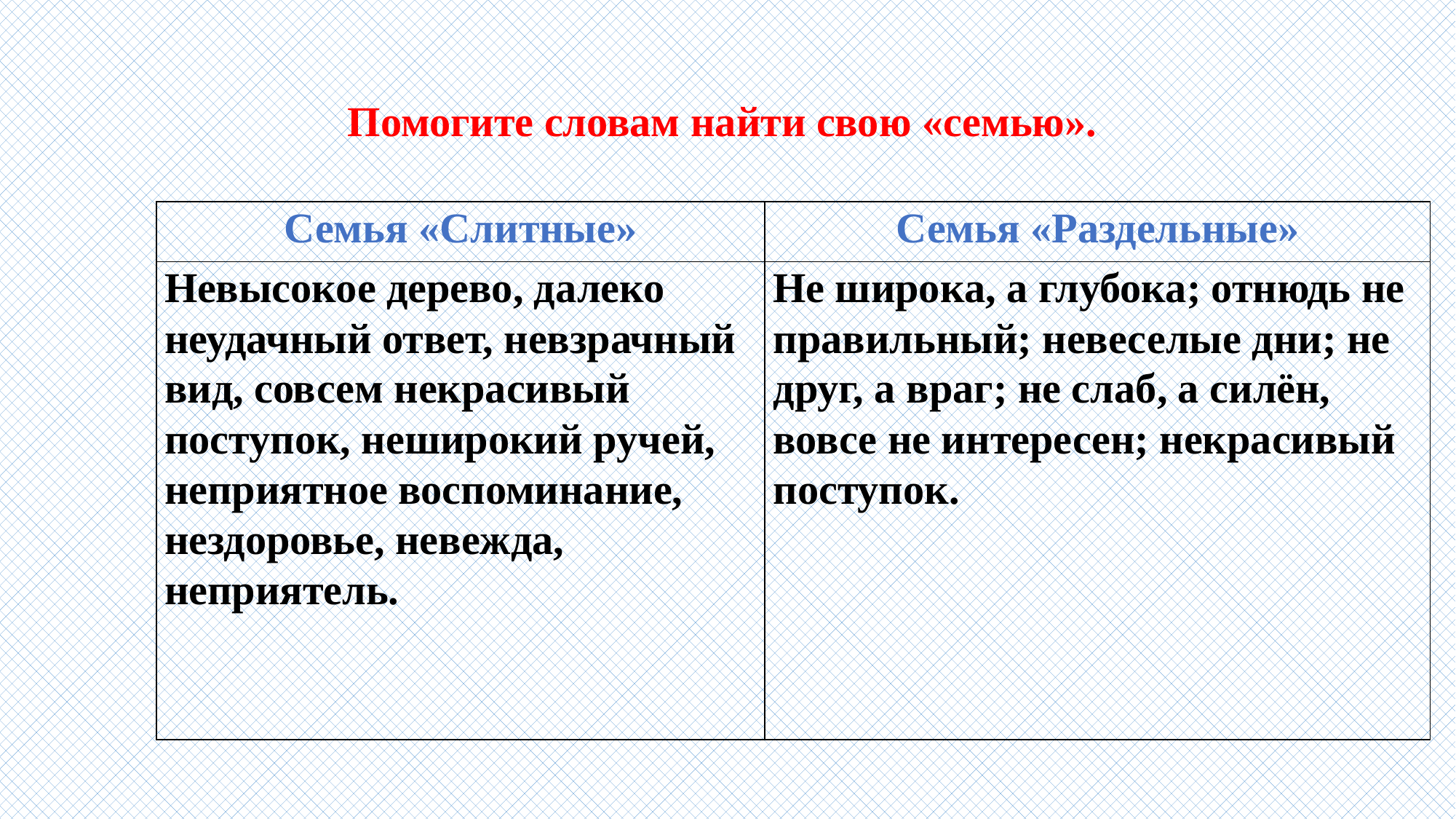

# Помогите словам найти свою «семью».
| Семья «Слитные» | Семья «Раздельные» |
| --- | --- |
| Невысокое дерево, далеко неудачный ответ, невзрачный вид, совсем некрасивый поступок, неширокий ручей, неприятное воспоминание, нездоровье, невежда, неприятель. | Не широка, а глубока; отнюдь не правильный; невеселые дни; не друг, а враг; не слаб, а силён, вовсе не интересен; некрасивый поступок. |